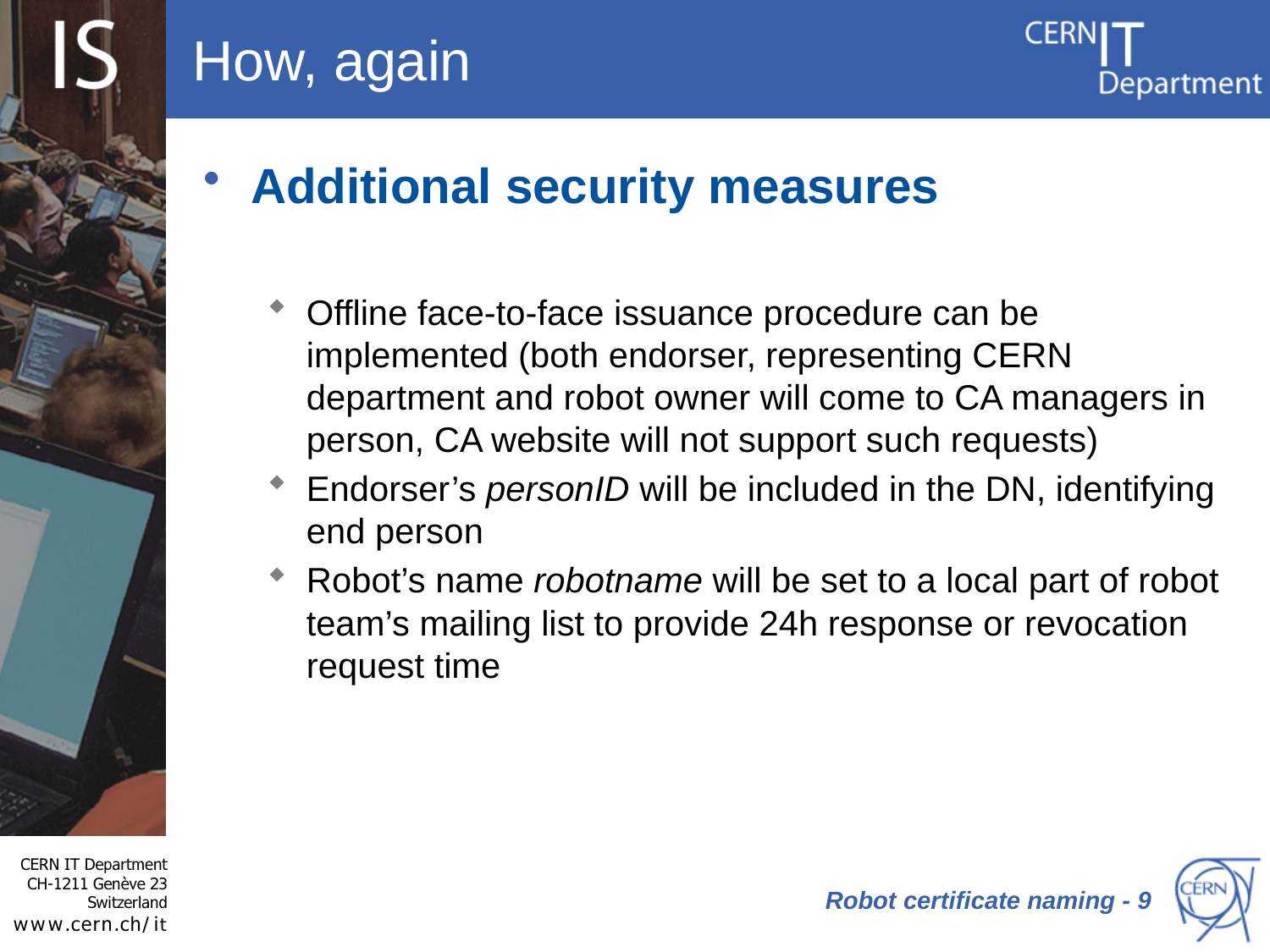

# How, again
Additional security measures

Offline face-to-face issuance procedure can be implemented (both endorser, representing CERN department and robot owner will come to CA managers in person, CA website will not support such requests)
Endorser’s personID will be included in the DN, identifying end person
Robot’s name robotname will be set to a local part of robot team’s mailing list to provide 24h response or revocation request time
 Robot certificate naming - 9